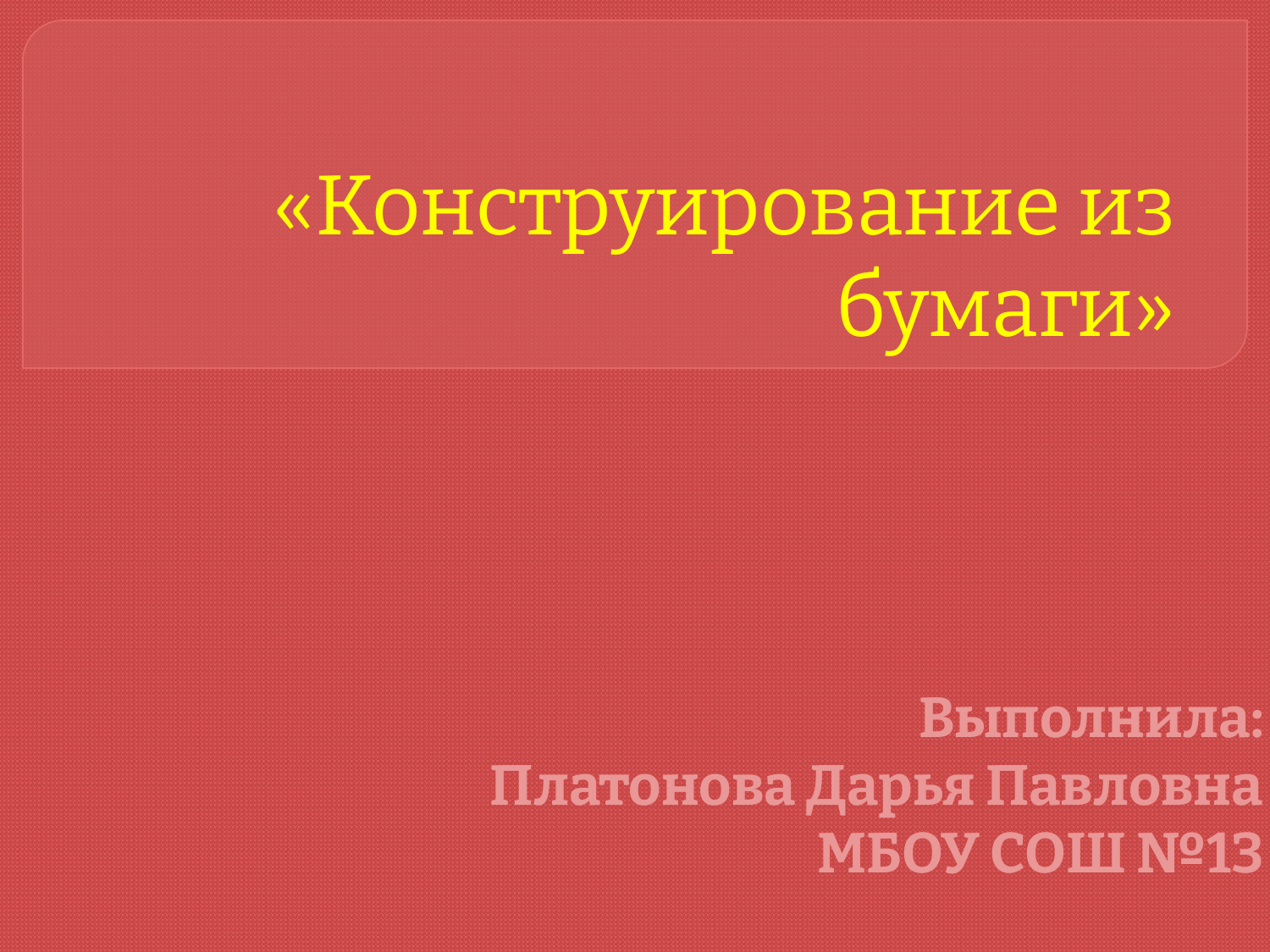

# «Конструирование из бумаги»
Выполнила:
Платонова Дарья Павловна
МБОУ СОШ №13